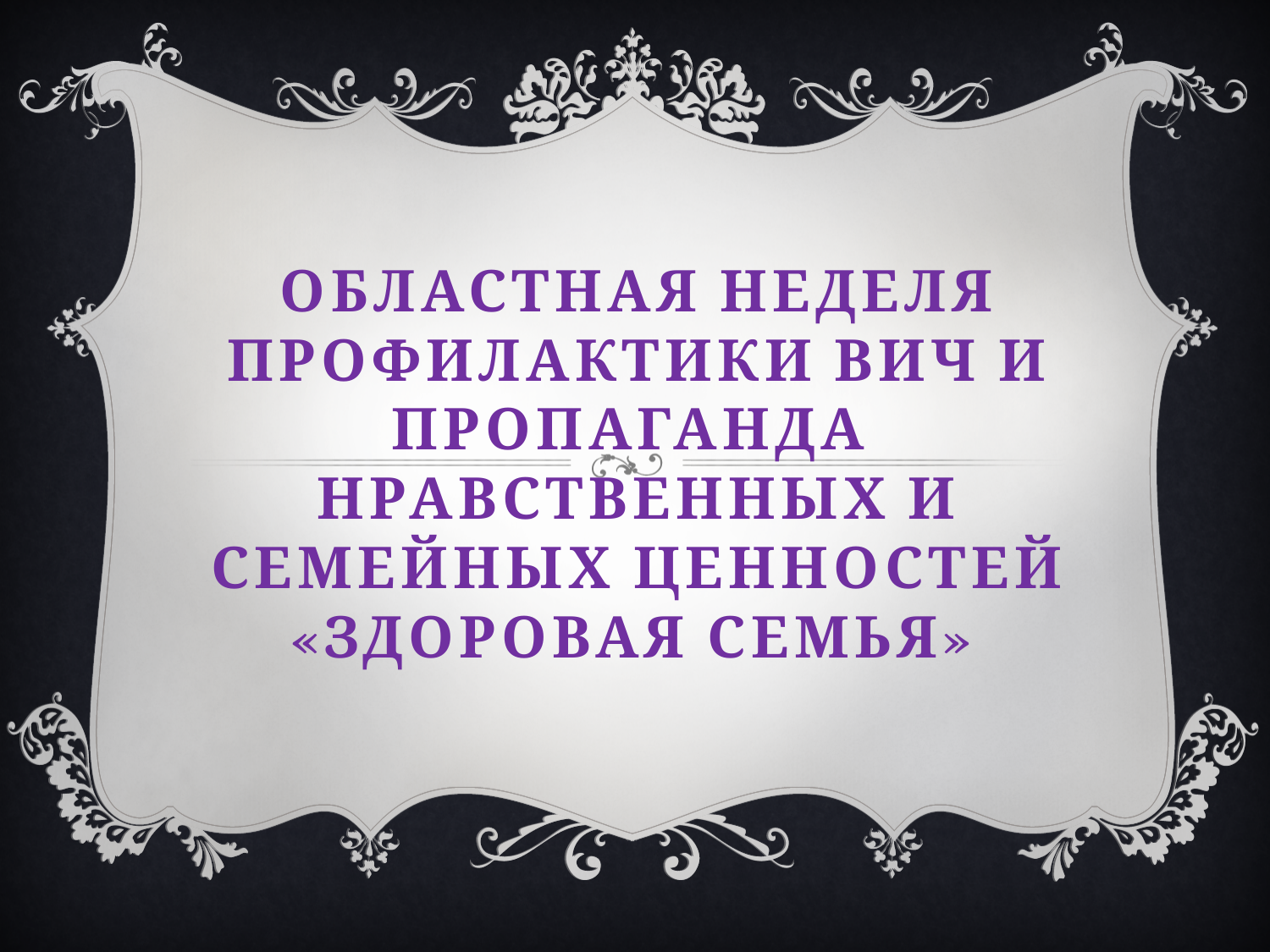

# Областная неделя профилактики ВИЧ и пропаганда  нравственных и семейных ценностей «Здоровая семья»